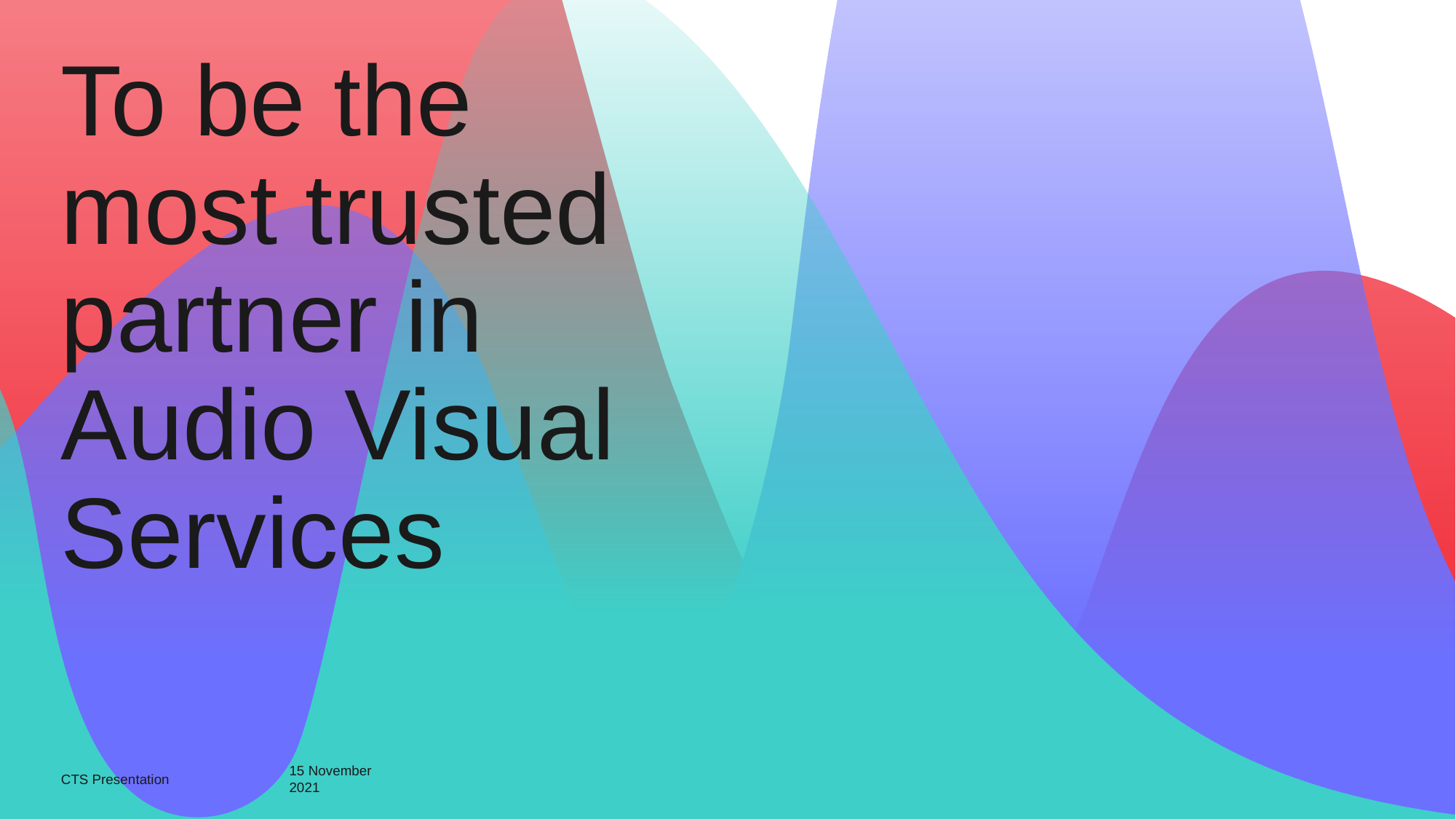

# To be the most trusted partner in Audio Visual Services
CTS Presentation
15 November 2021